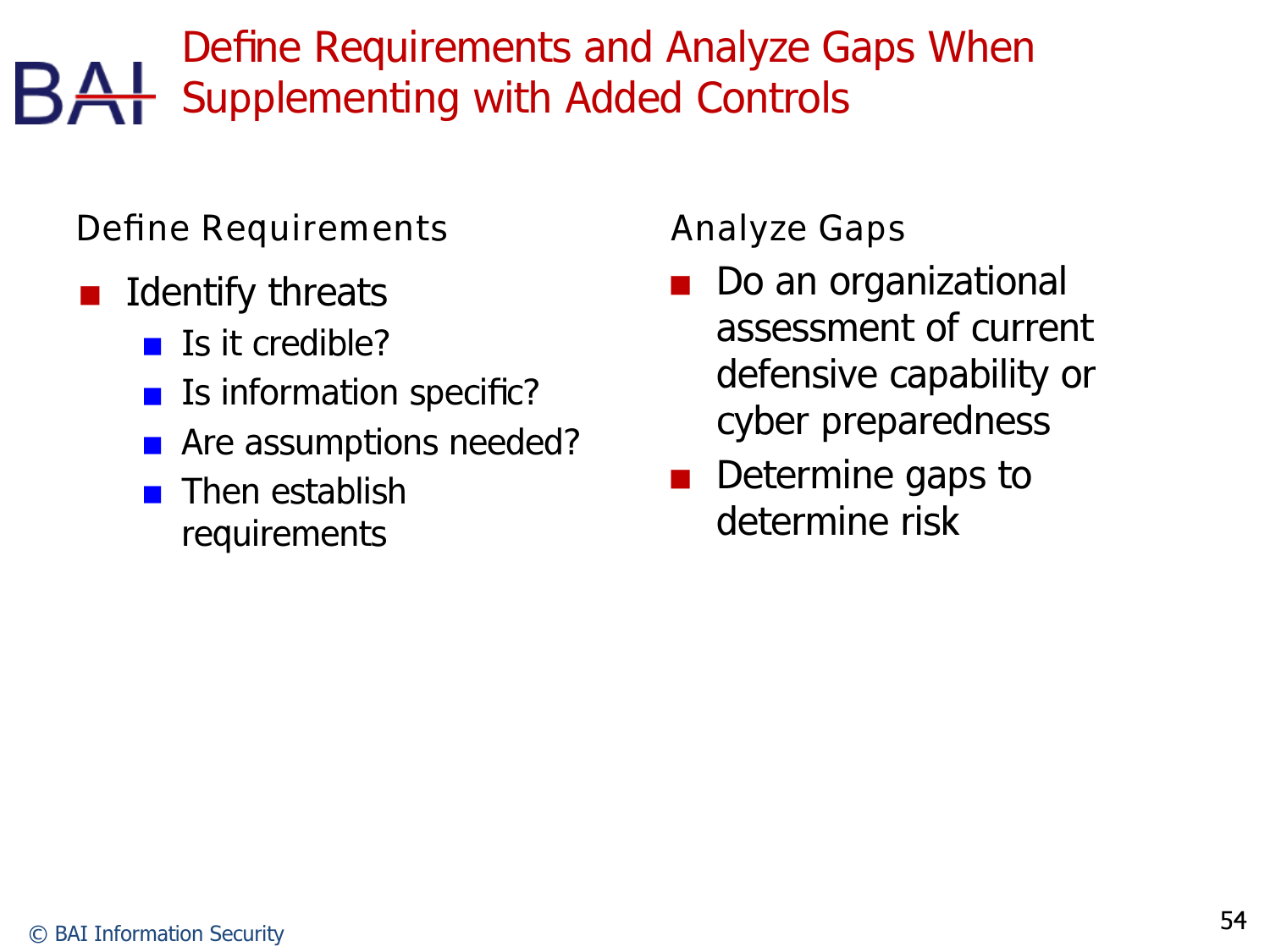

# Define Requirements and Analyze Gaps When Supplementing with Added Controls
Define Requirements
Analyze Gaps
Do an organizational assessment of current defensive capability or cyber preparedness
Determine gaps to determine risk
Identify threats
Is it credible?
Is information specific?
Are assumptions needed?
Then establish requirements